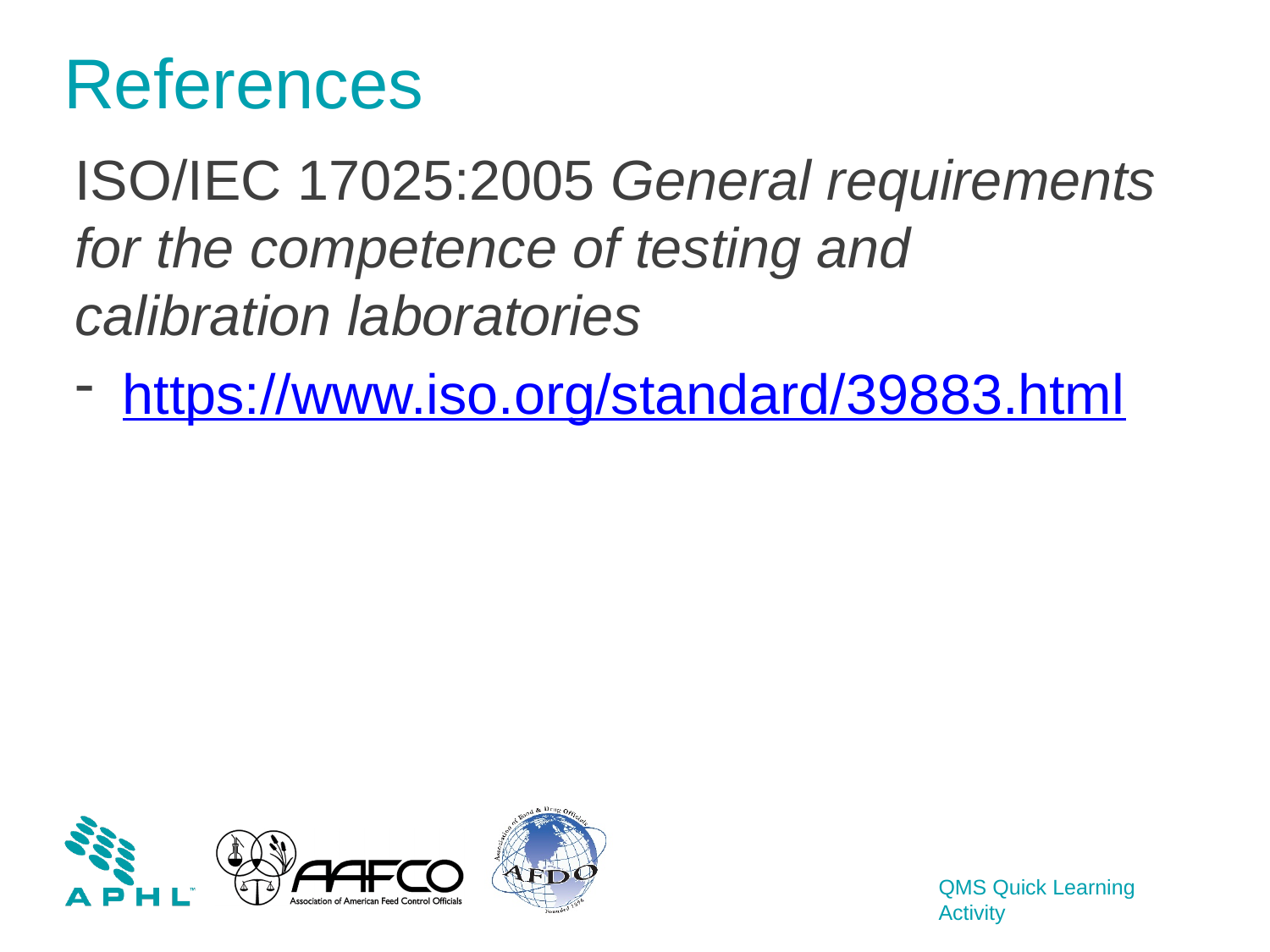

# References
ISO/IEC 17025:2005 General requirements for the competence of testing and calibration laboratories
https://www.iso.org/standard/39883.html